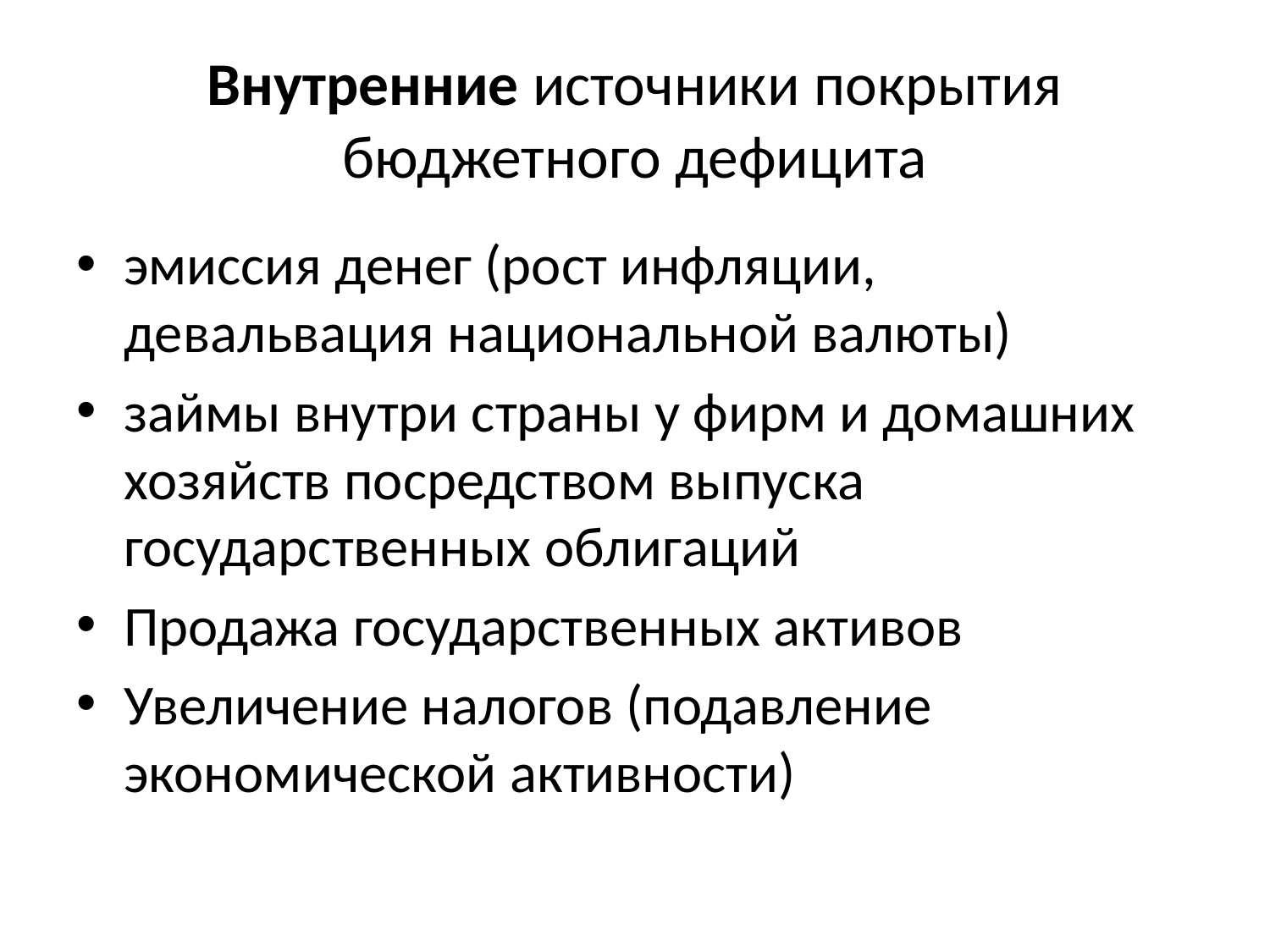

# Внутренние источники покрытия бюджетного дефицита
эмиссия денег (рост инфляции, девальвация национальной валюты)
займы внутри страны у фирм и домашних хозяйств посредством выпуска государственных облигаций
Продажа государственных активов
Увеличение налогов (подавление экономической активности)